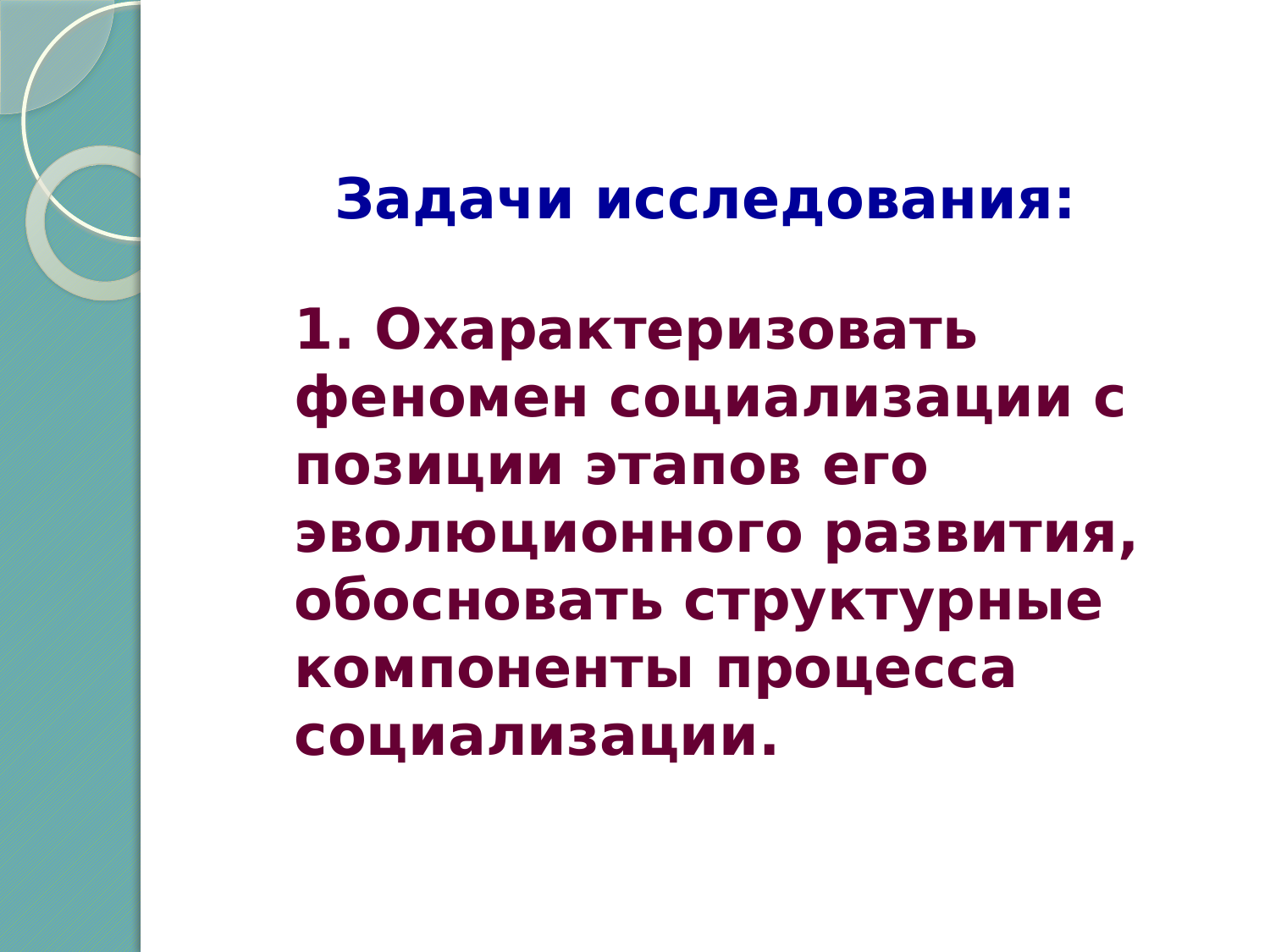

# Задачи исследования:
1. Охарактеризовать феномен социализации с позиции этапов его эволюционного развития, обосновать структурные компоненты процесса социализации.